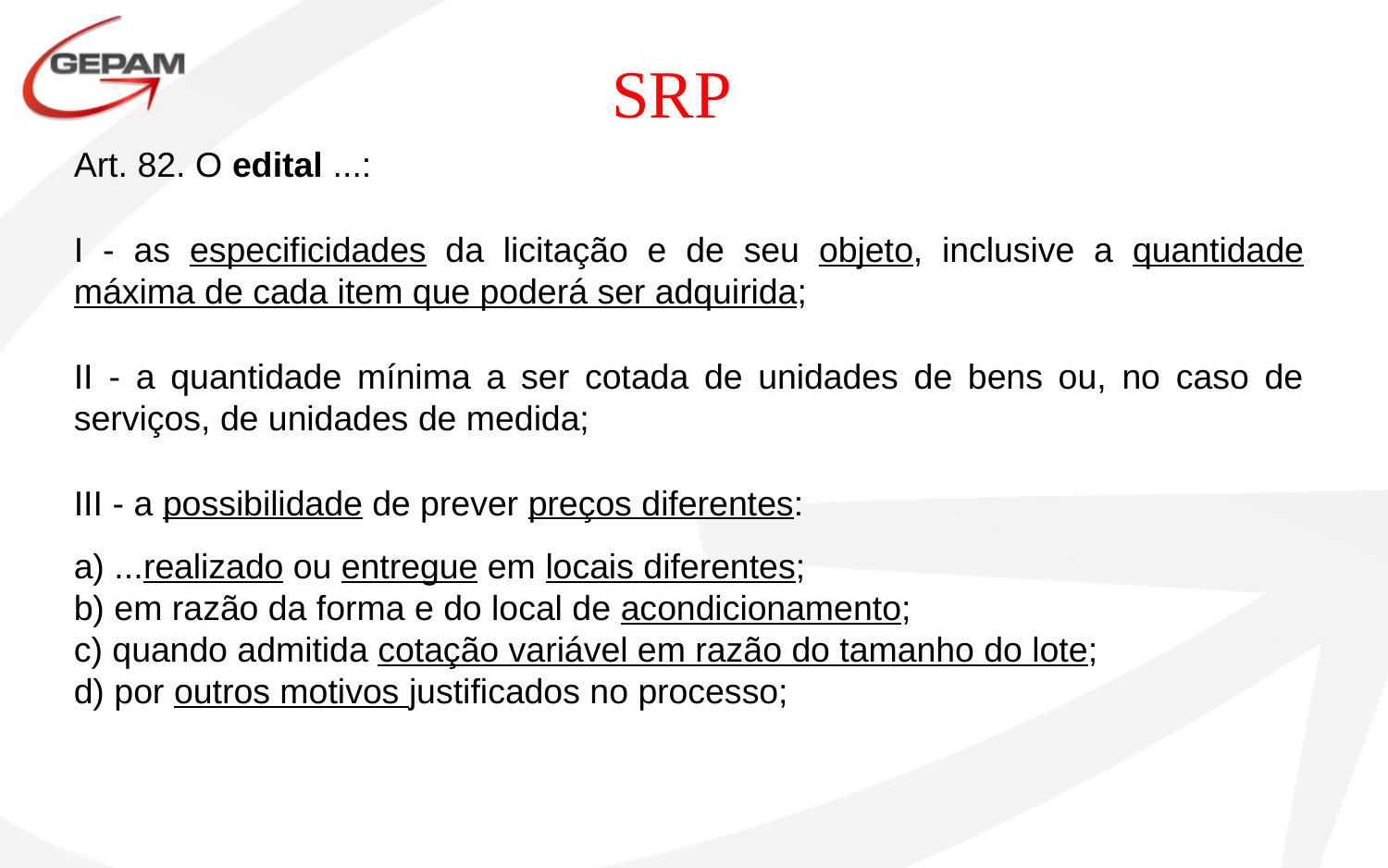

SRP
Art. 82. O edital ...:
I - as especificidades da licitação e de seu objeto, inclusive a quantidade máxima de cada item que poderá ser adquirida;
II - a quantidade mínima a ser cotada de unidades de bens ou, no caso de serviços, de unidades de medida;
III - a possibilidade de prever preços diferentes:
a) ...realizado ou entregue em locais diferentes;
b) em razão da forma e do local de acondicionamento;
c) quando admitida cotação variável em razão do tamanho do lote;
d) por outros motivos justificados no processo;